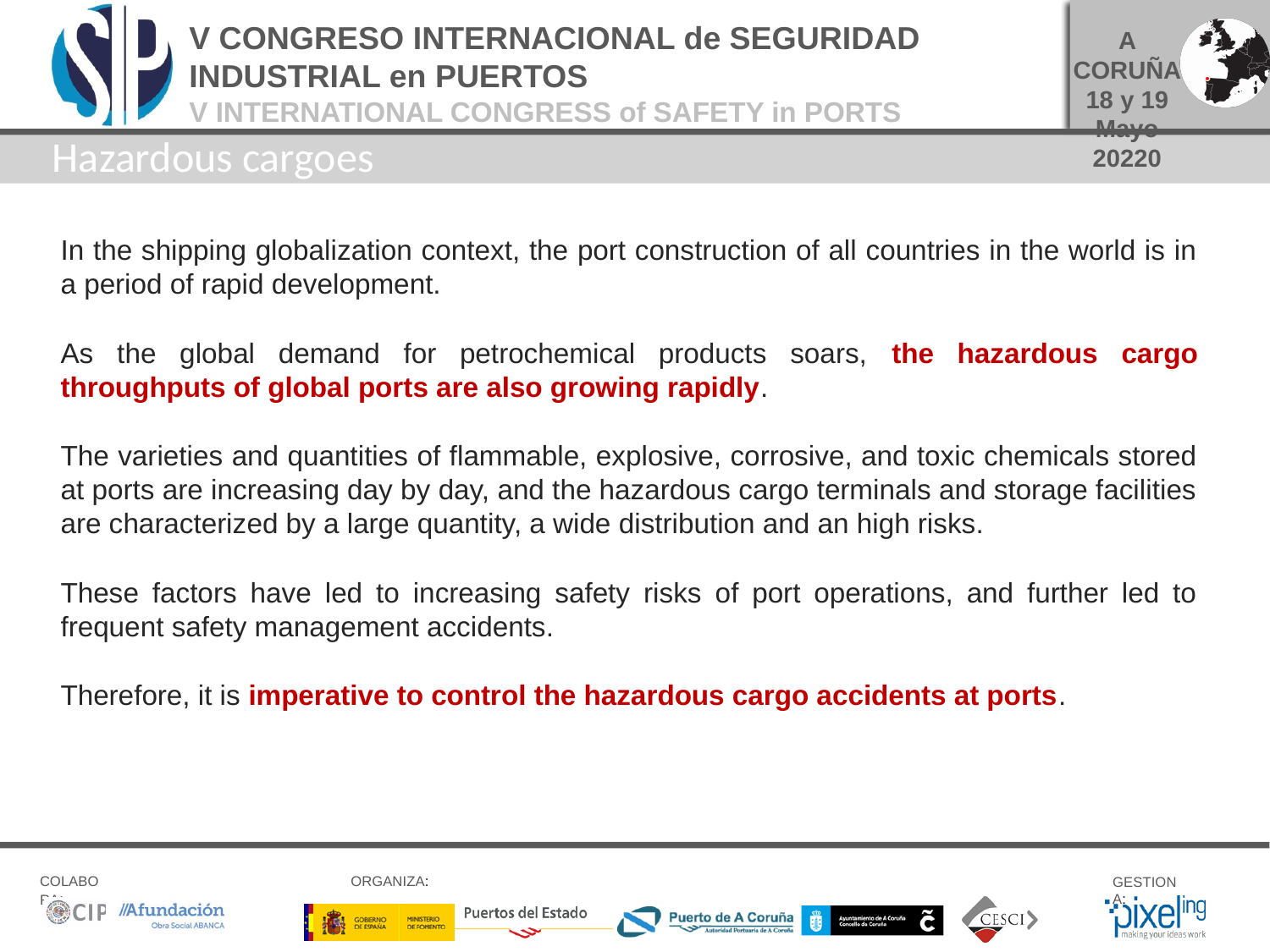

Hazardous cargoes
In the shipping globalization context, the port construction of all countries in the world is in a period of rapid development.
As the global demand for petrochemical products soars, the hazardous cargo throughputs of global ports are also growing rapidly.
The varieties and quantities of flammable, explosive, corrosive, and toxic chemicals stored at ports are increasing day by day, and the hazardous cargo terminals and storage facilities are characterized by a large quantity, a wide distribution and an high risks.
These factors have led to increasing safety risks of port operations, and further led to frequent safety management accidents.
Therefore, it is imperative to control the hazardous cargo accidents at ports.